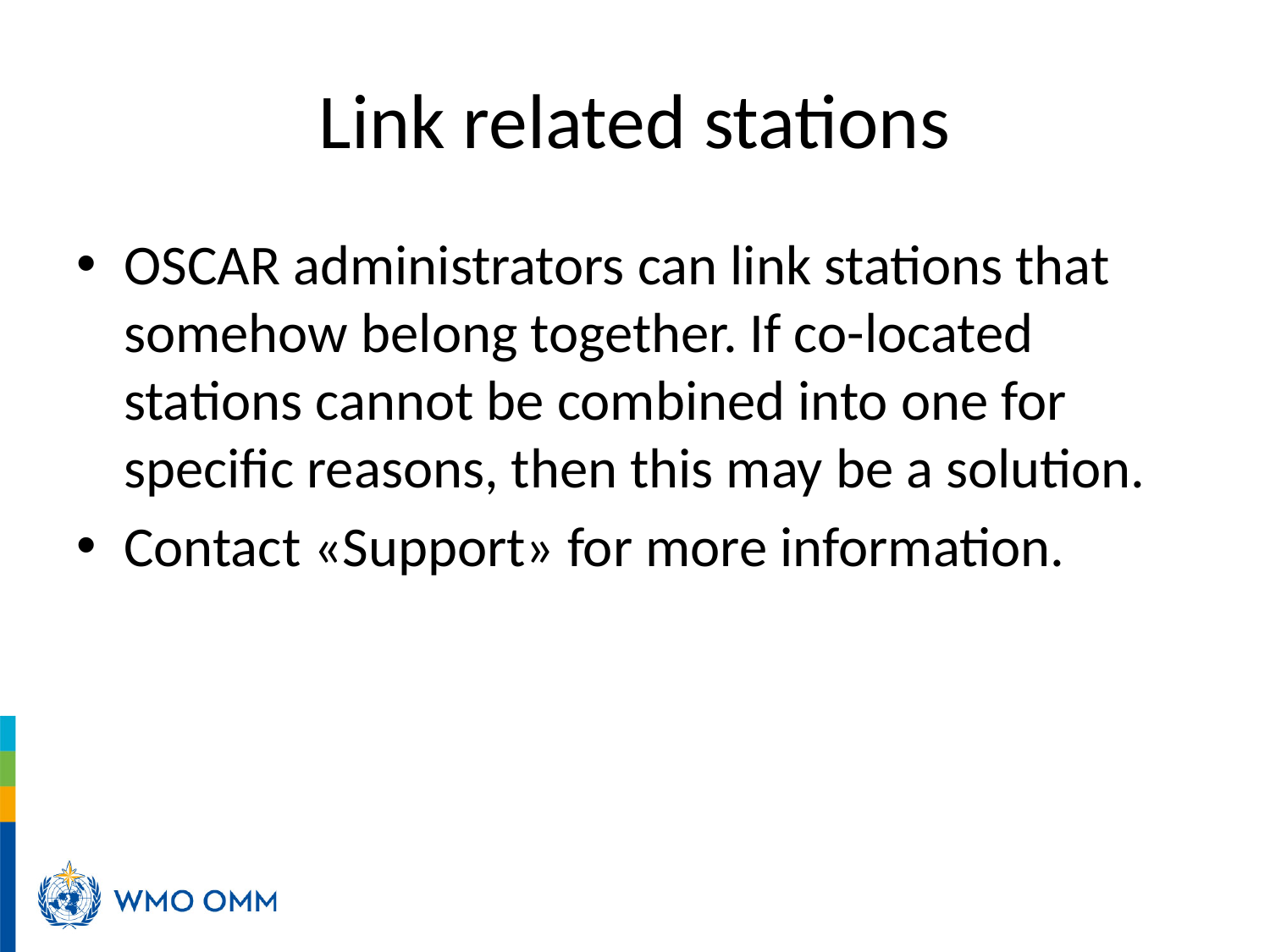

# Link related stations
OSCAR administrators can link stations that somehow belong together. If co-located stations cannot be combined into one for specific reasons, then this may be a solution.
Contact «Support» for more information.